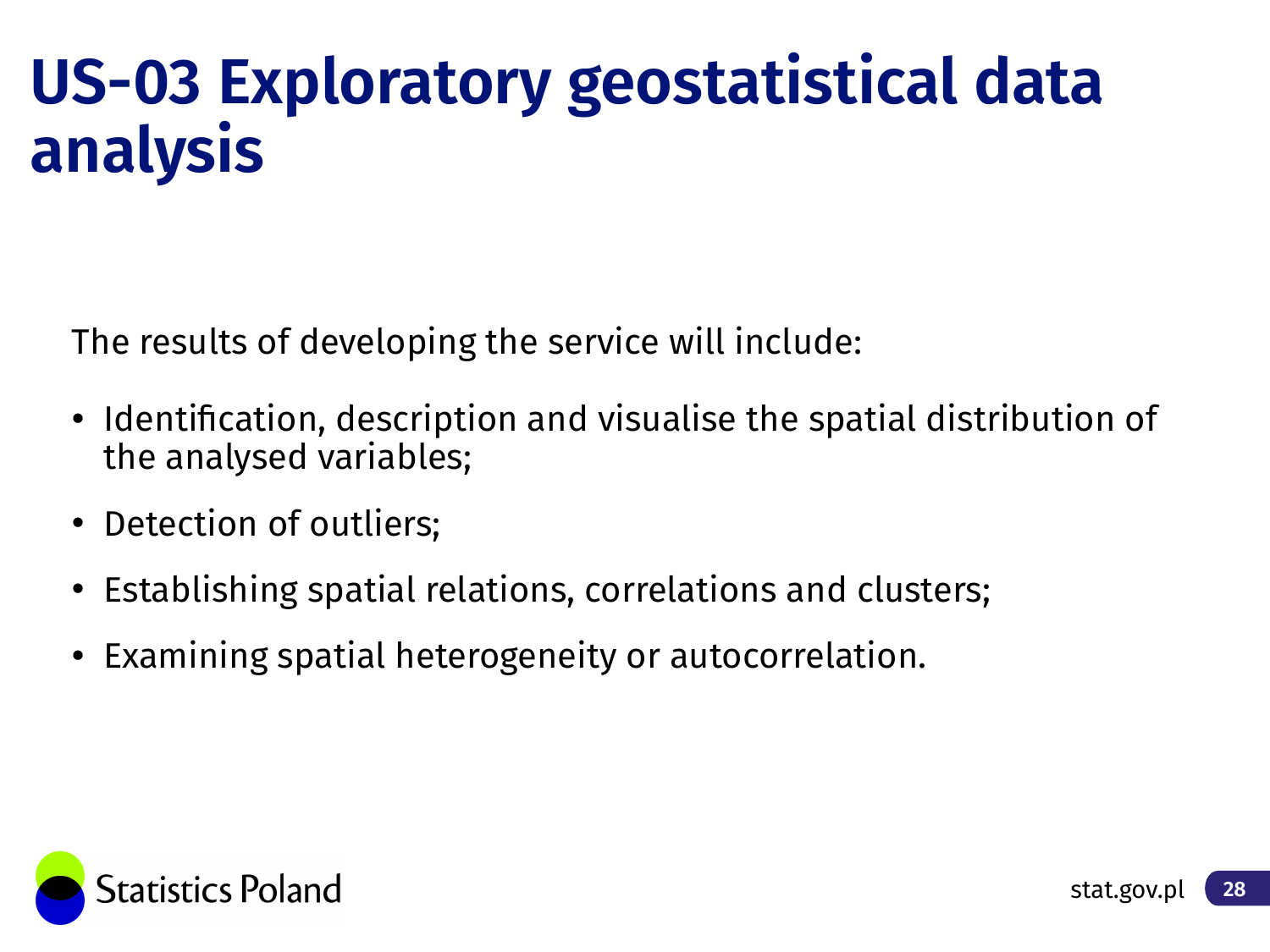

US-03 Exploratory geostatistical data analysis
The results of developing the service will include:

Identification, description and visualise the spatial distribution of the analysed variables;
Detection of outliers;
Establishing spatial relations, correlations and clusters;
Examining spatial heterogeneity or autocorrelation.